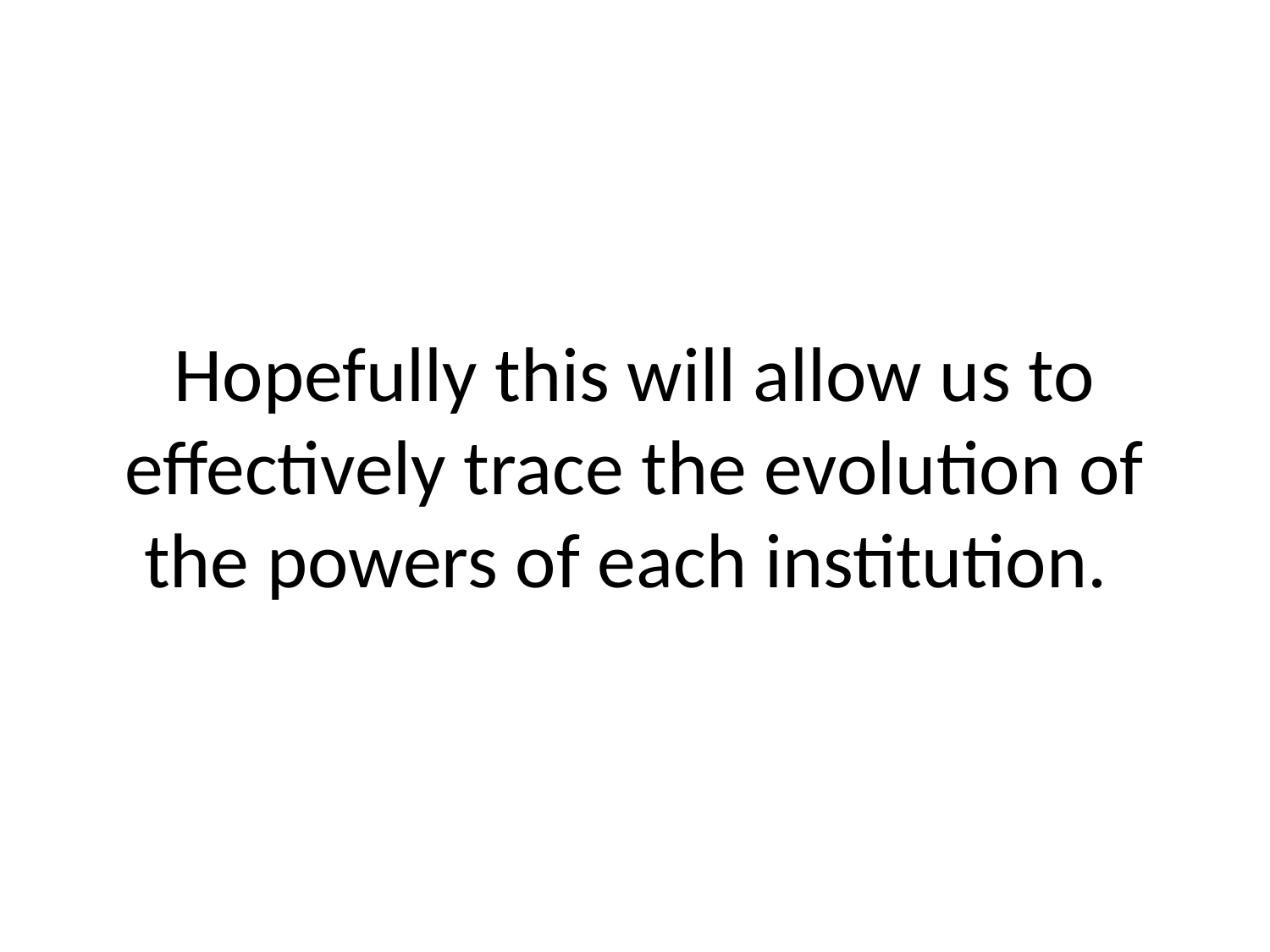

# Hopefully this will allow us to effectively trace the evolution of the powers of each institution.